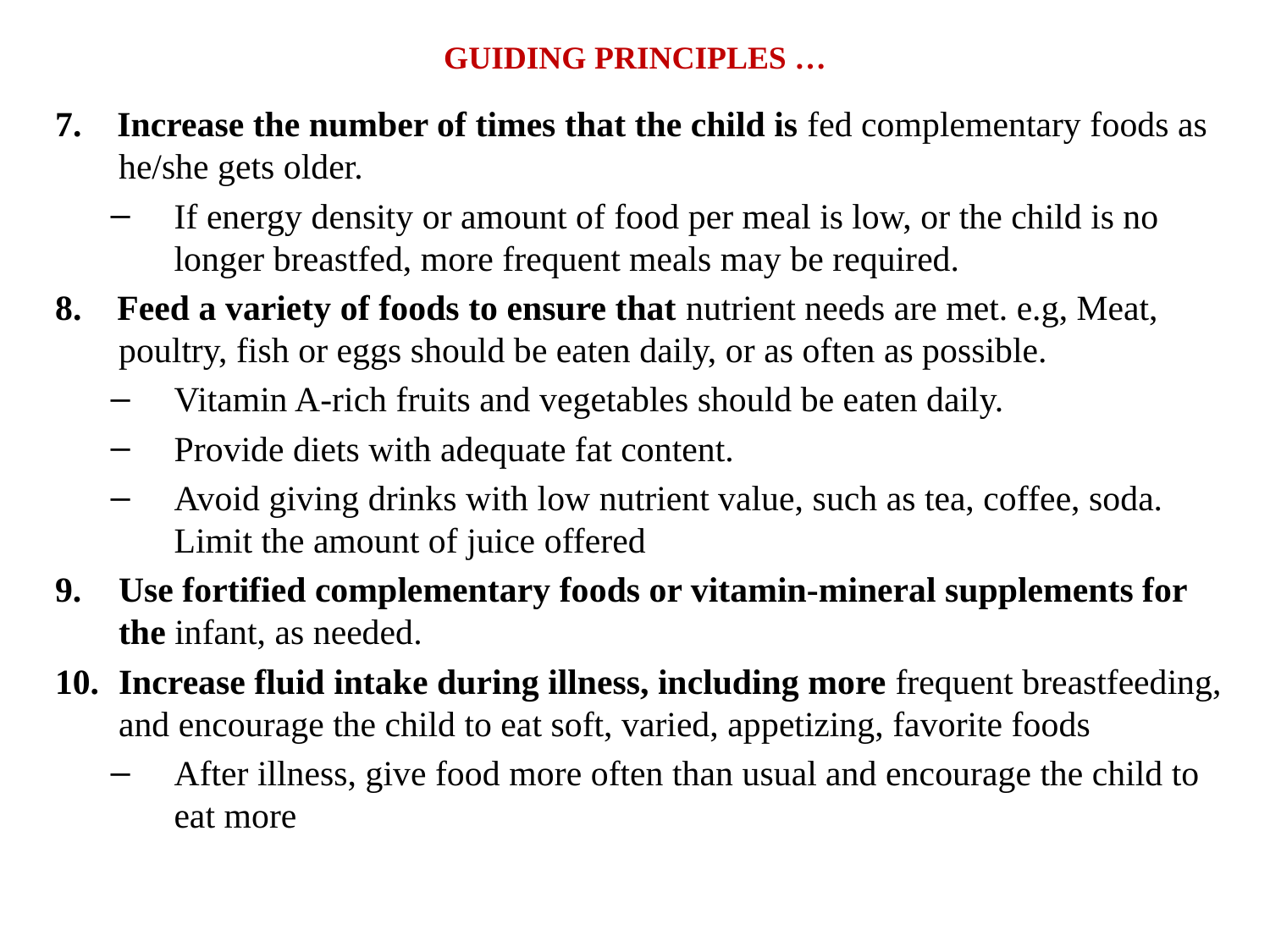

# GUIDING PRINCIPLES …
7.    Increase the number of times that the child is fed complementary foods as he/she gets older.
If energy density or amount of food per meal is low, or the child is no longer breastfed, more frequent meals may be required.
8.    Feed a variety of foods to ensure that nutrient needs are met. e.g, Meat, poultry, fish or eggs should be eaten daily, or as often as possible.
Vitamin A-rich fruits and vegetables should be eaten daily.
Provide diets with adequate fat content.
Avoid giving drinks with low nutrient value, such as tea, coffee, soda. Limit the amount of juice offered
Use fortified complementary foods or vitamin-mineral supplements for the infant, as needed.
Increase fluid intake during illness, including more frequent breastfeeding, and encourage the child to eat soft, varied, appetizing, favorite foods
After illness, give food more often than usual and encourage the child to eat more